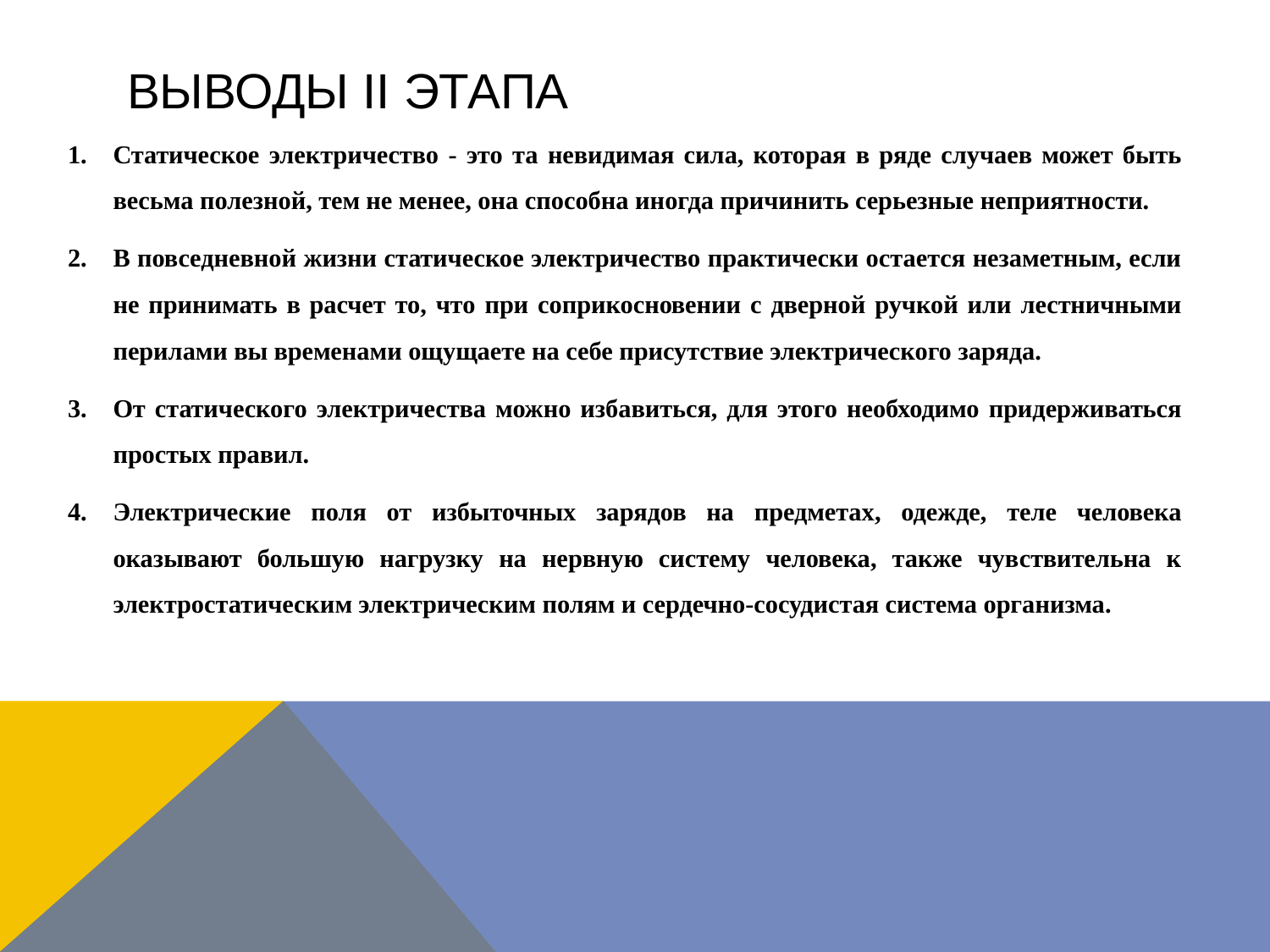

# Выводы II этапа
Статическое электричество - это та невидимая сила, которая в ряде случаев может быть весьма полезной, тем не менее, она способна иногда причинить серьезные неприятности.
В повседневной жизни статическое электричество практически остается незаметным, если не принимать в расчет то, что при соприкосновении с дверной ручкой или лестничными перилами вы временами ощущаете на себе присутствие электрического заряда.
От статического электричества можно избавиться, для этого необходимо придерживаться простых правил.
Электрические поля от избыточных зарядов на предметах, одежде, теле человека оказывают большую нагрузку на нервную систему человека, также чувствительна к электростатическим электрическим полям и сердечно-сосудистая система организма.